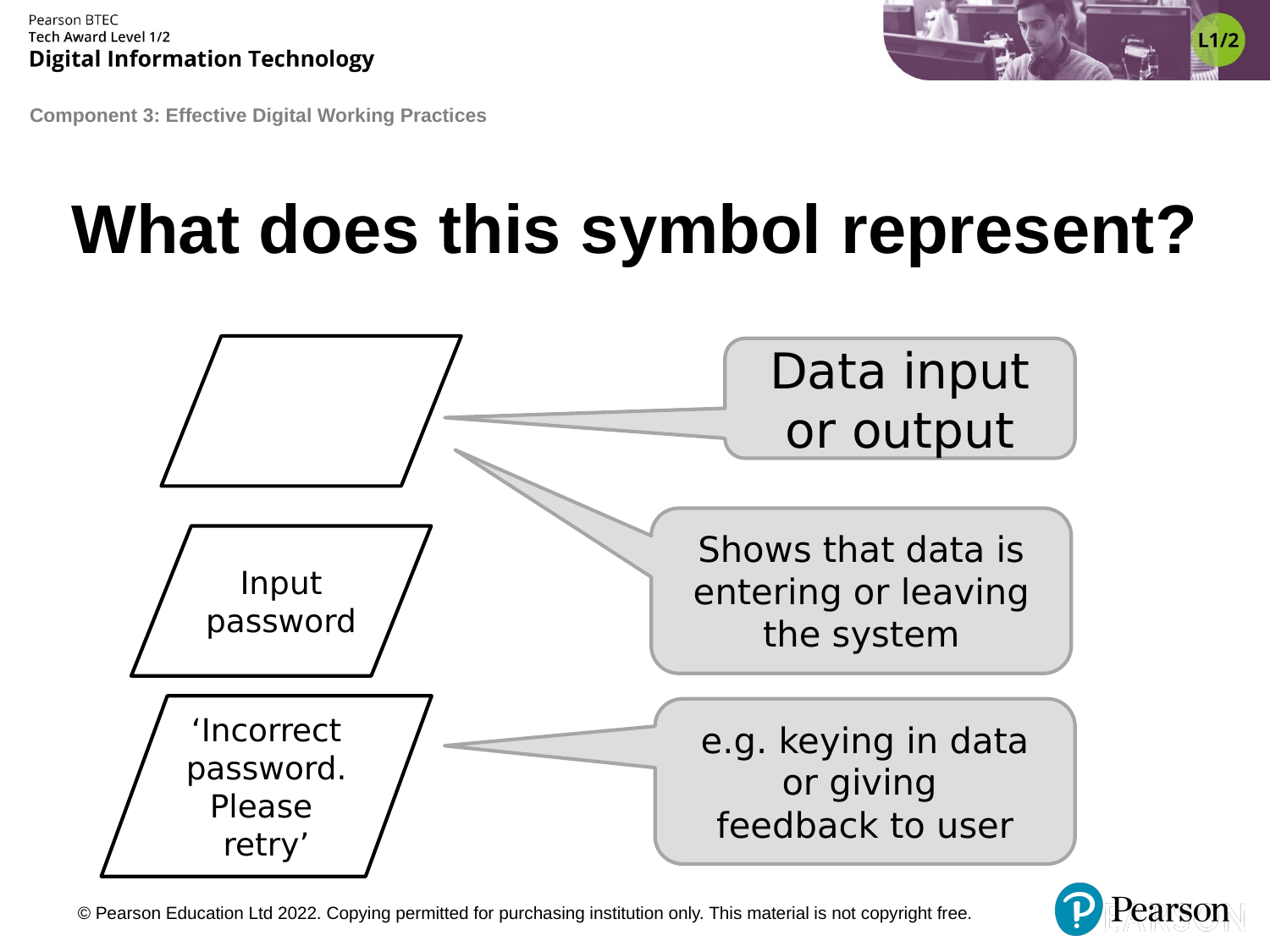

# What does this symbol represent?
Data input or output

Shows that data is entering or leaving the system

Input password

‘Incorrect password.
Please
retry’

e.g. keying in data or giving
feedback to user
© Pearson Education Ltd 2022. Copying permitted for purchasing institution only. This material is not copyright free.